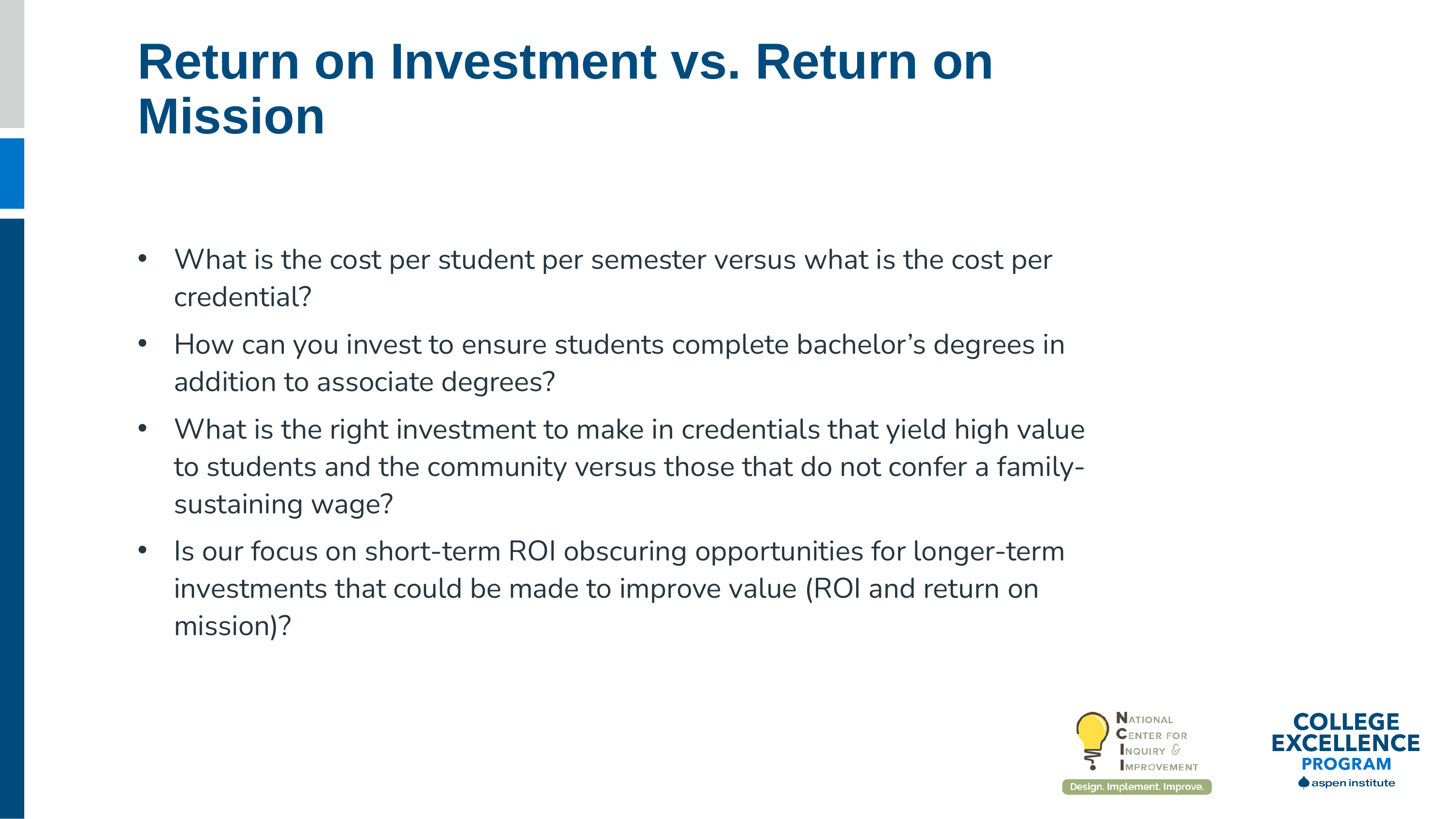

Return on Investment vs. Return on Mission

What is the cost per student per semester versus what is the cost per credential?
How can you invest to ensure students complete bachelor’s degrees in addition to associate degrees?
What is the right investment to make in credentials that yield high value to students and the community versus those that do not confer a family-sustaining wage?
Is our focus on short-term ROI obscuring opportunities for longer-term investments that could be made to improve value (ROI and return on mission)?